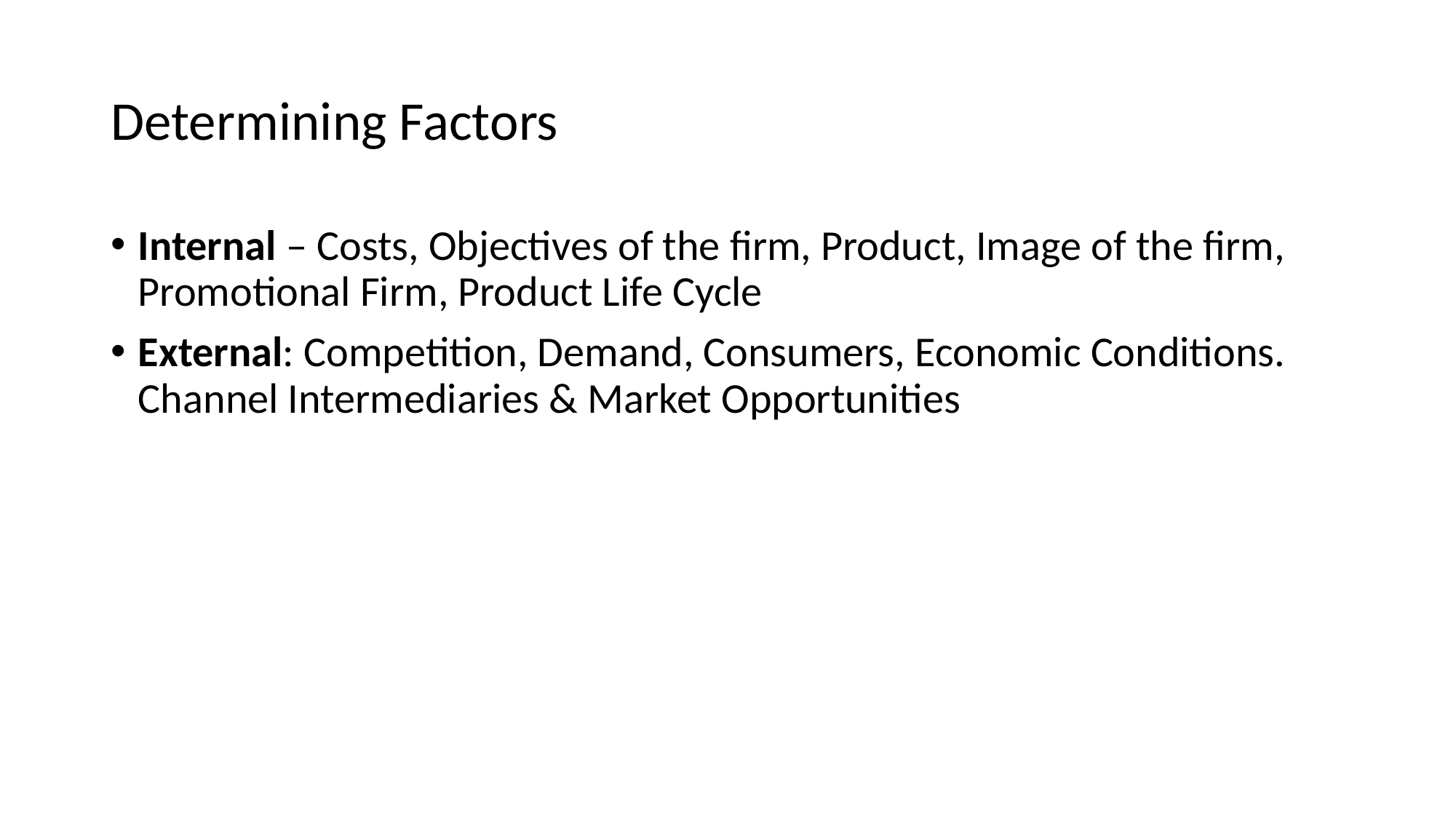

# Determining Factors
Internal – Costs, Objectives of the firm, Product, Image of the firm, Promotional Firm, Product Life Cycle
External: Competition, Demand, Consumers, Economic Conditions. Channel Intermediaries & Market Opportunities